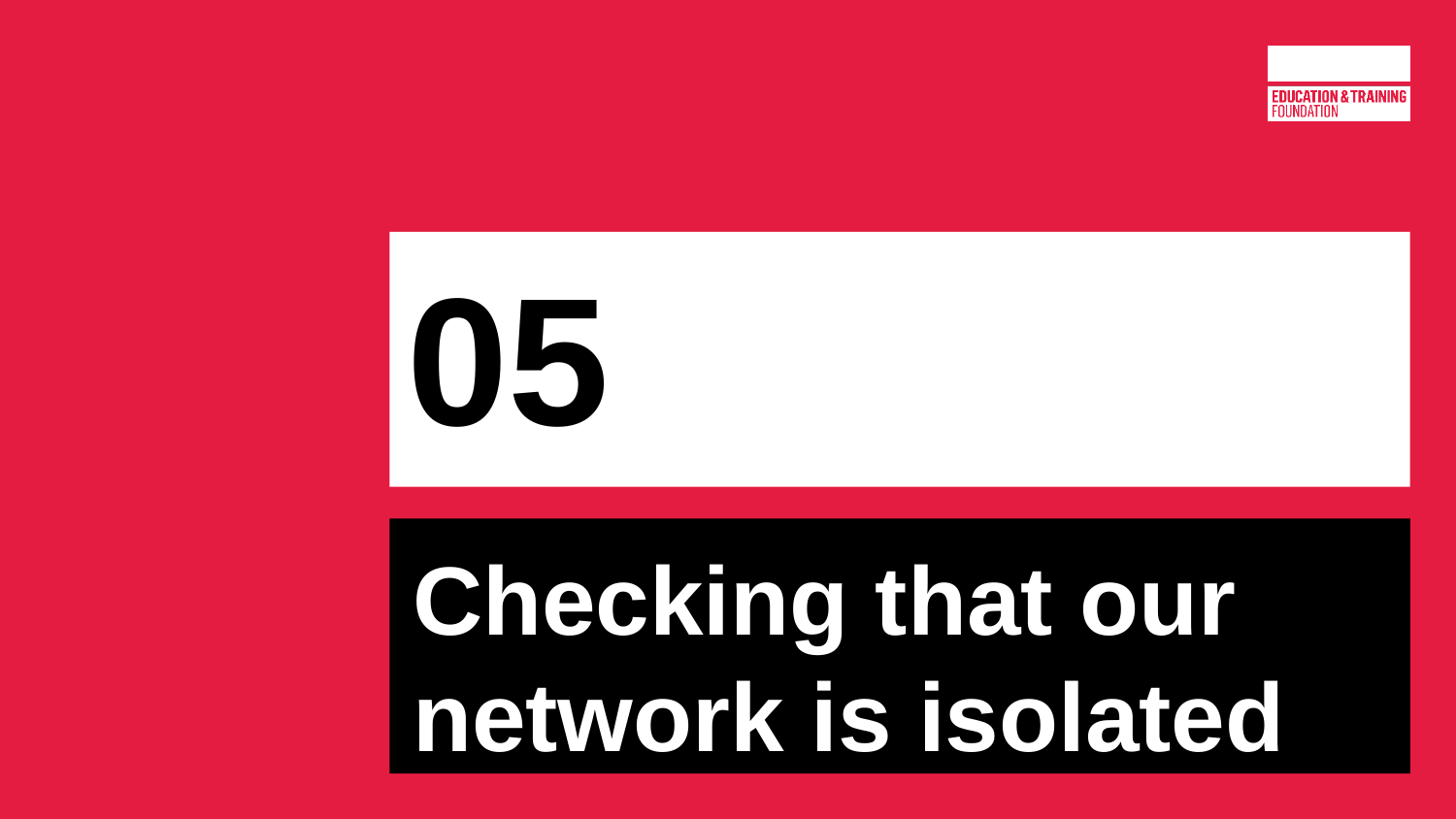

# 05
Checking that our network is isolated